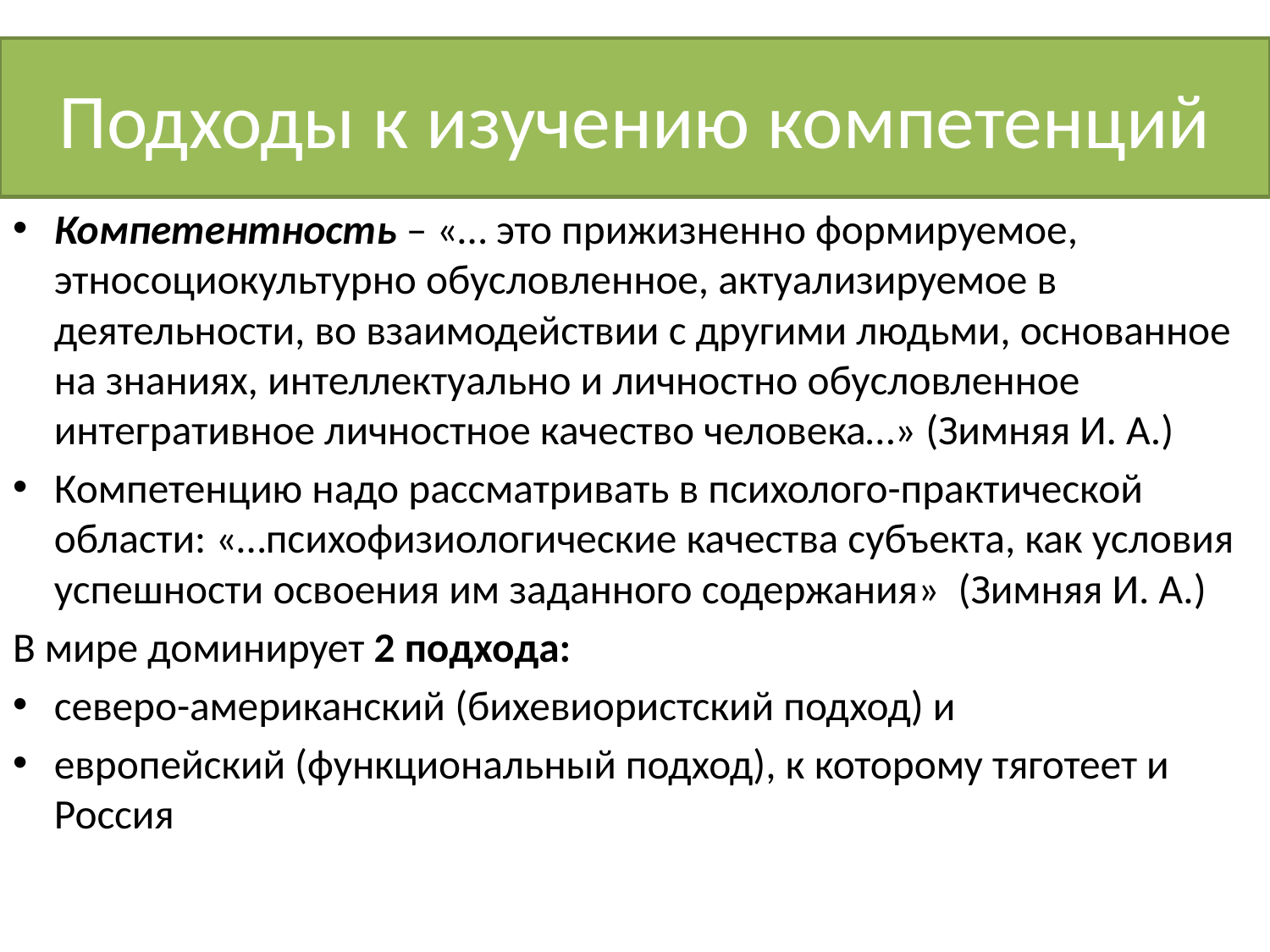

# Подходы к изучению компетенций
Компетентность – «… это прижизненно формируемое, этносоциокультурно обусловленное, актуализируемое в деятельности, во взаимодействии с другими людьми, основанное на знаниях, интеллектуально и личностно обусловленное интегративное личностное качество человека…» (Зимняя И. А.)
Компетенцию надо рассматривать в психолого-практической области: «…психофизиологические качества субъекта, как условия успешности освоения им заданного содержания»  (Зимняя И. А.)
В мире доминирует 2 подхода:
северо-американский (бихевиористский подход) и
европейский (функциональный подход), к которому тяготеет и Россия